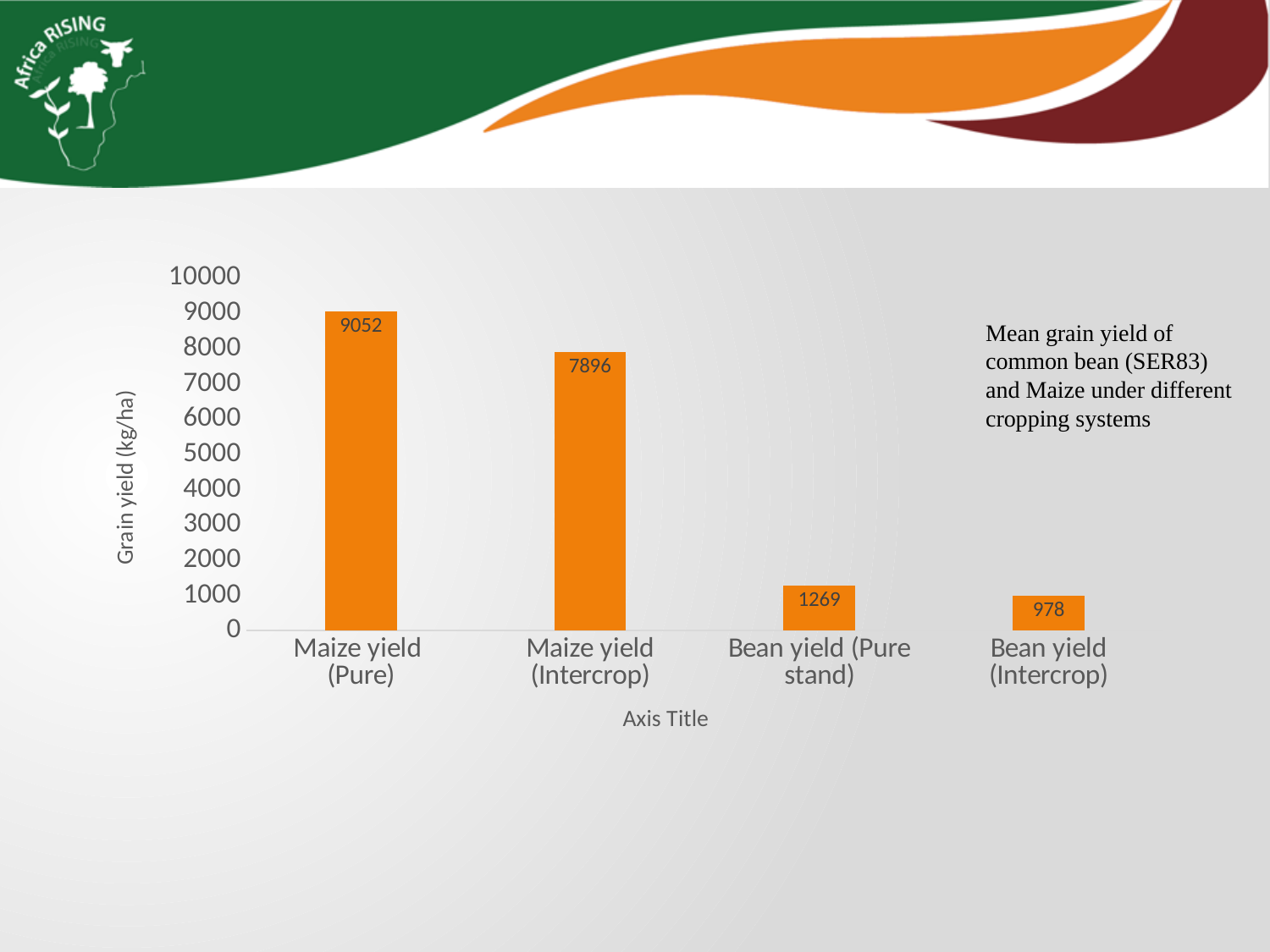

### Chart

| Category | Yield (Kg/ha) |
|---|---|
| Maize yield
(Pure) | 9052.0 |
| Maize yield (Intercrop) | 7896.0 |
| Bean yield (Pure stand) | 1269.0 |
| Bean yield (Intercrop) | 978.0 |
Mean grain yield of common bean (SER83) and Maize under different cropping systems